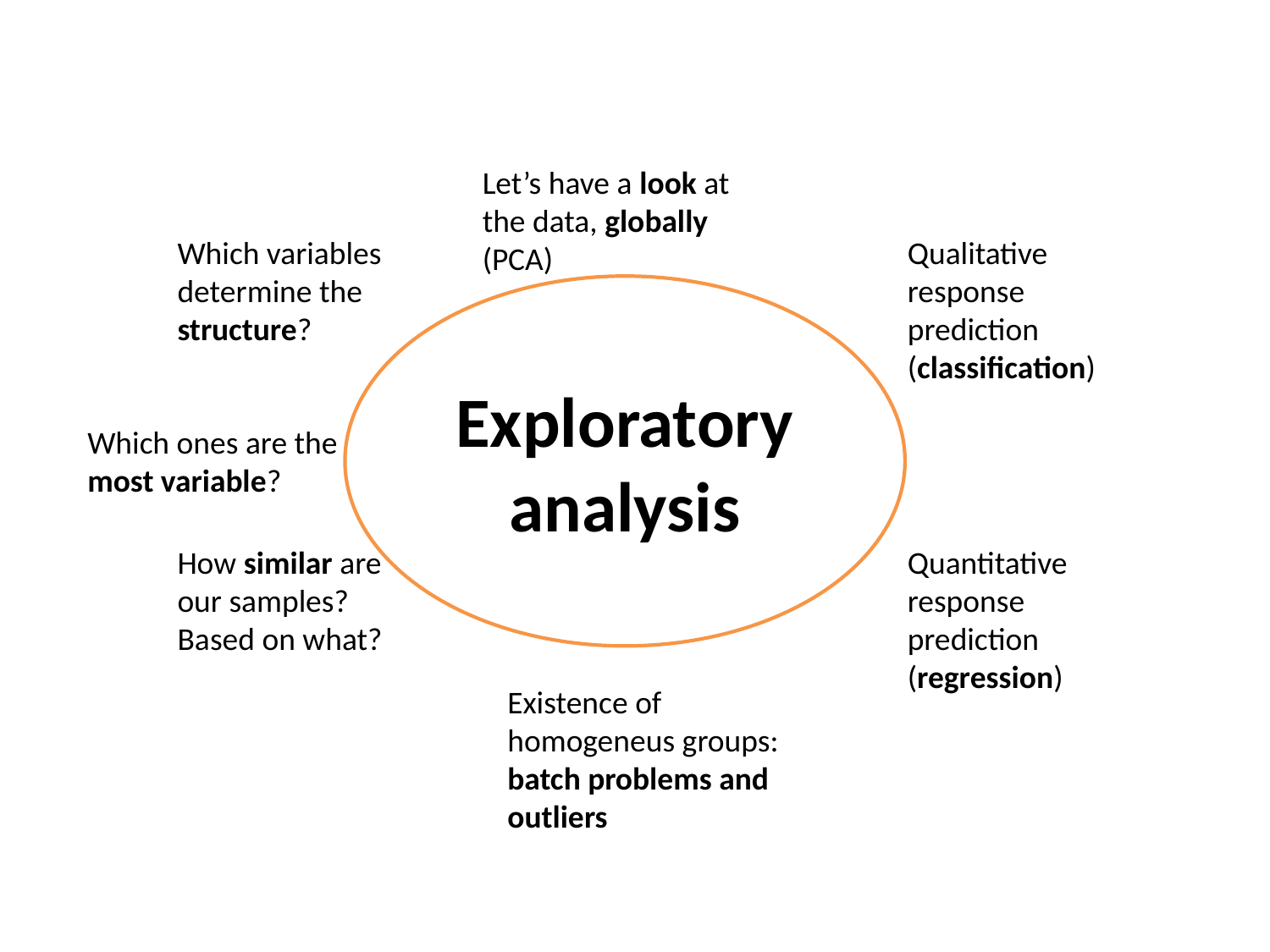

Let’s have a look at the data, globally (PCA)
Which variables determine the structure?
Qualitative response prediction
(classification)
Exploratory analysis
Which ones are the most variable?
How similar are our samples? Based on what?
Quantitative response prediction
(regression)
Existence of homogeneus groups: batch problems and outliers